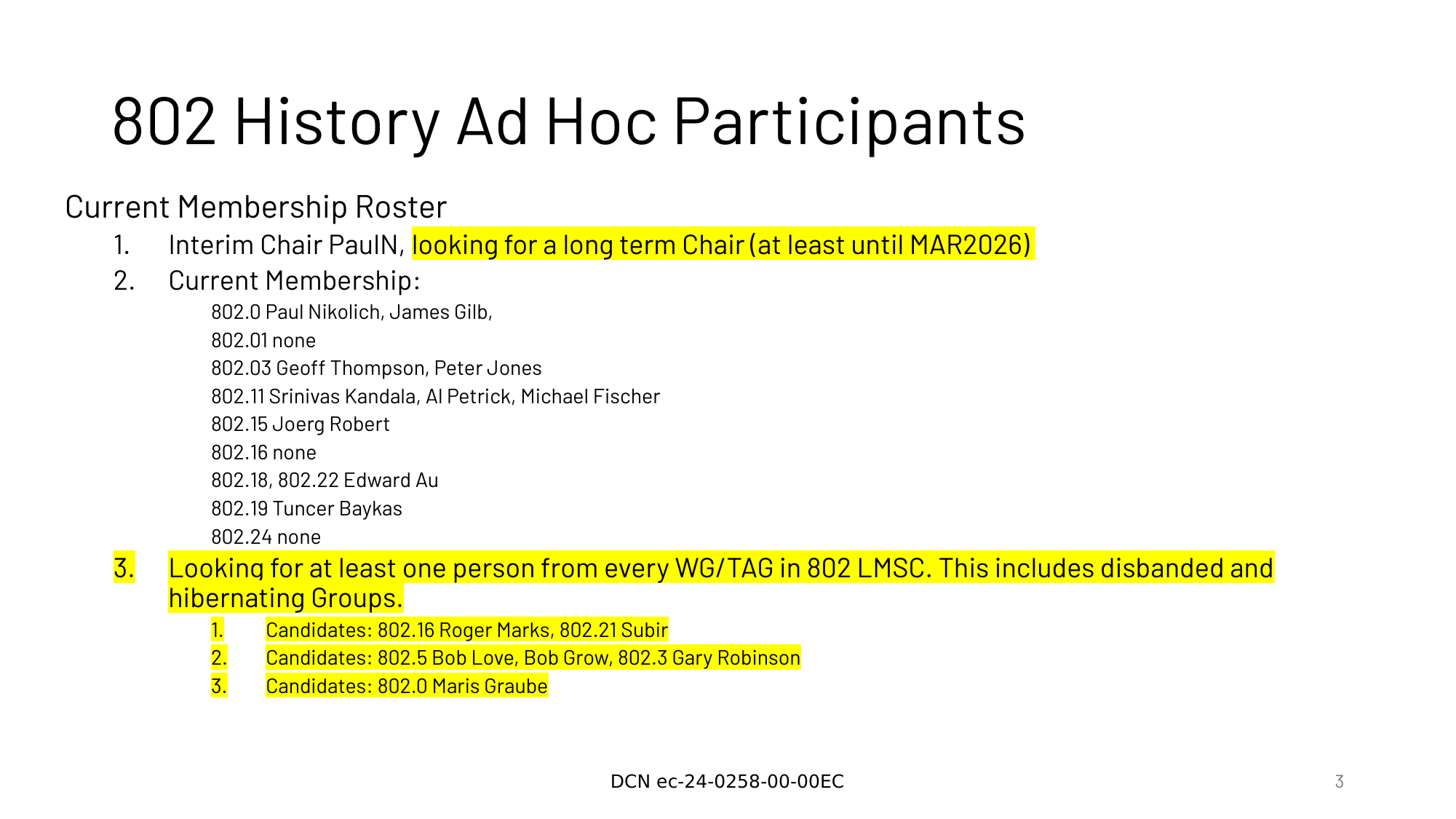

# 802 History Ad Hoc Participants
Current Membership Roster
Interim Chair PaulN, looking for a long term Chair (at least until MAR2026)
Current Membership:
802.0 Paul Nikolich, James Gilb,
802.01 none
802.03 Geoff Thompson, Peter Jones
802.11 Srinivas Kandala, Al Petrick, Michael Fischer
802.15 Joerg Robert
802.16 none
802.18, 802.22 Edward Au
802.19 Tuncer Baykas
802.24 none
Looking for at least one person from every WG/TAG in 802 LMSC. This includes disbanded and hibernating Groups.
Candidates: 802.16 Roger Marks, 802.21 Subir
Candidates: 802.5 Bob Love, Bob Grow, 802.3 Gary Robinson
Candidates: 802.0 Maris Graube

DCN ec-24-0258-00-00EC
3